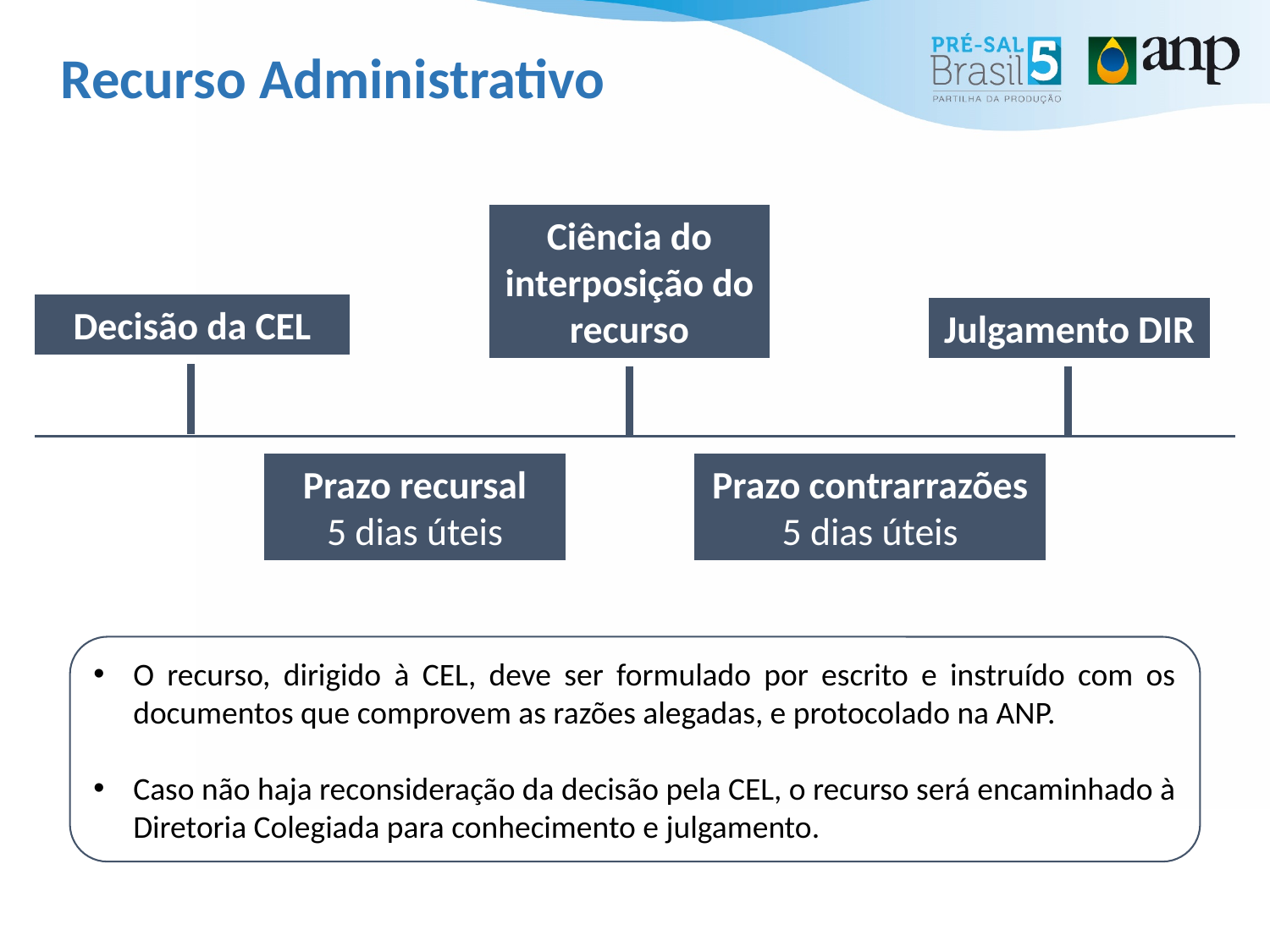

# Recurso Administrativo
Ciência do interposição do recurso
Decisão da CEL
Julgamento DIR
Prazo recursal
5 dias úteis
Prazo contrarrazões
5 dias úteis
O recurso, dirigido à CEL, deve ser formulado por escrito e instruído com os documentos que comprovem as razões alegadas, e protocolado na ANP.

Caso não haja reconsideração da decisão pela CEL, o recurso será encaminhado à Diretoria Colegiada para conhecimento e julgamento.